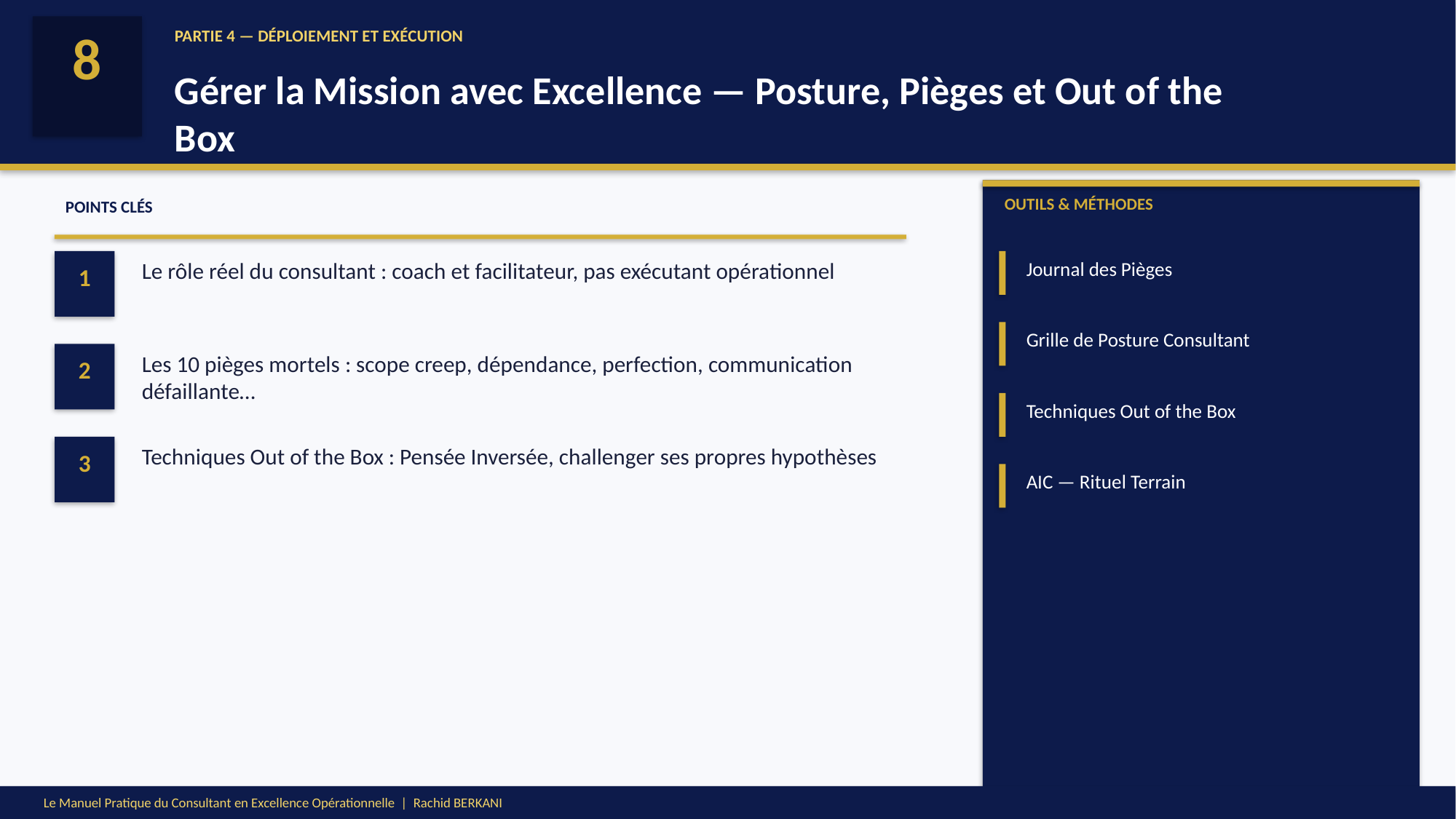

8
PARTIE 4 — DÉPLOIEMENT ET EXÉCUTION
Gérer la Mission avec Excellence — Posture, Pièges et Out of the Box

OUTILS & MÉTHODES
POINTS CLÉS

Le rôle réel du consultant : coach et facilitateur, pas exécutant opérationnel

Journal des Pièges
1

Grille de Posture Consultant

Les 10 pièges mortels : scope creep, dépendance, perfection, communication défaillante…
2

Techniques Out of the Box

Techniques Out of the Box : Pensée Inversée, challenger ses propres hypothèses
3

AIC — Rituel Terrain

Le Manuel Pratique du Consultant en Excellence Opérationnelle  |  Rachid BERKANI